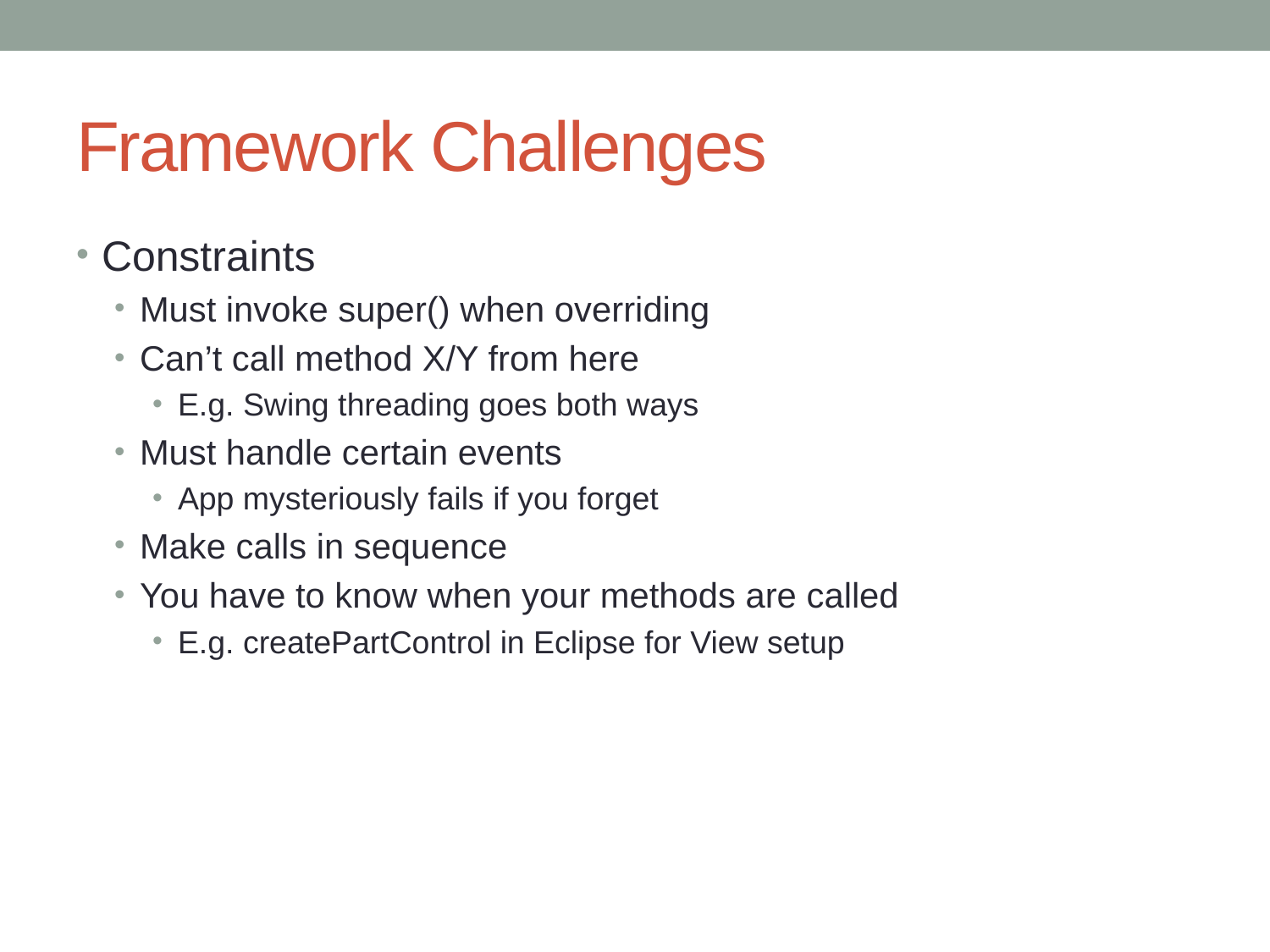

# Framework Challenges
Constraints
Must invoke super() when overriding
Can’t call method X/Y from here
E.g. Swing threading goes both ways
Must handle certain events
App mysteriously fails if you forget
Make calls in sequence
You have to know when your methods are called
E.g. createPartControl in Eclipse for View setup